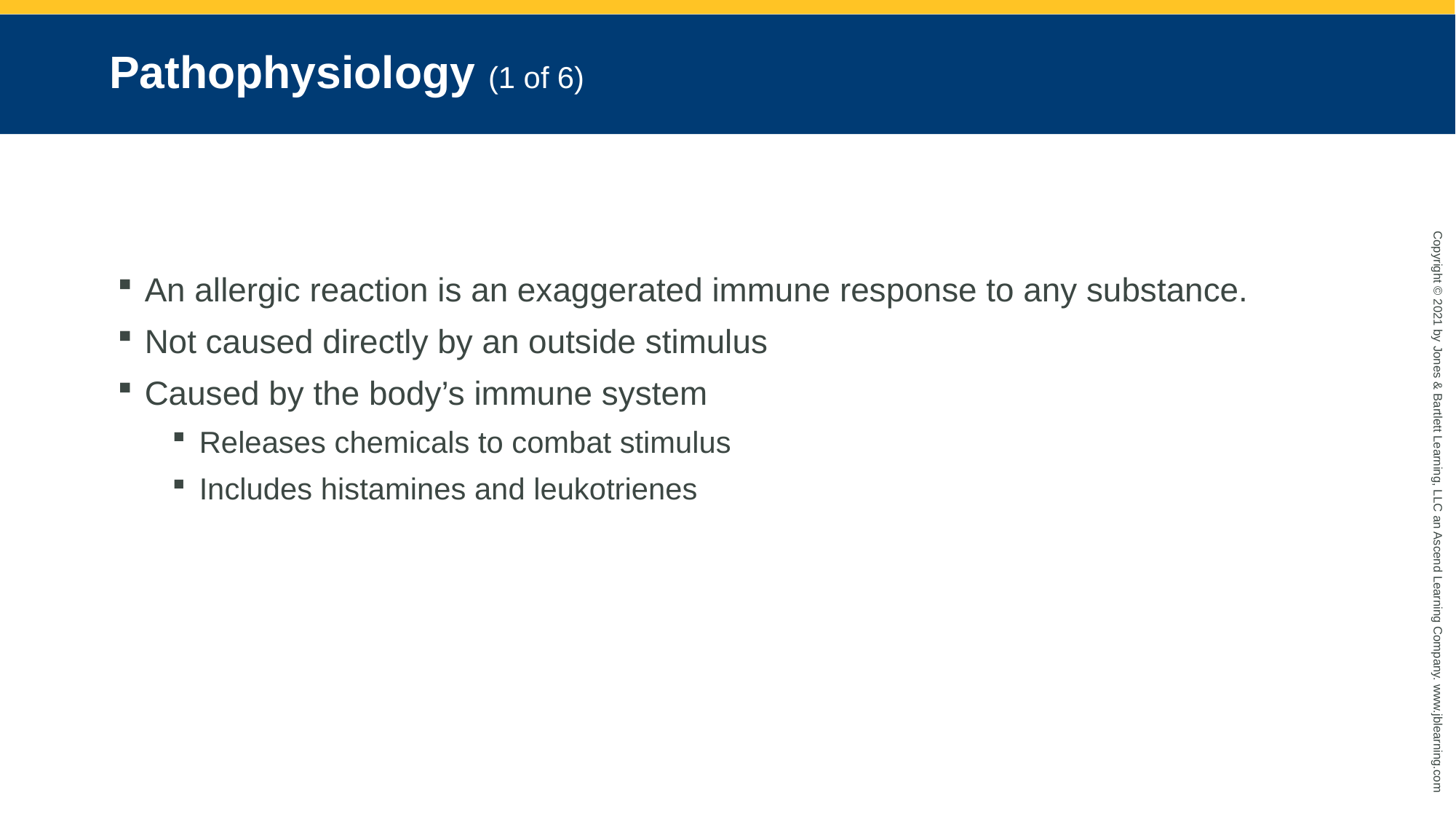

# Pathophysiology (1 of 6)
An allergic reaction is an exaggerated immune response to any substance.
Not caused directly by an outside stimulus
Caused by the body’s immune system
Releases chemicals to combat stimulus
Includes histamines and leukotrienes